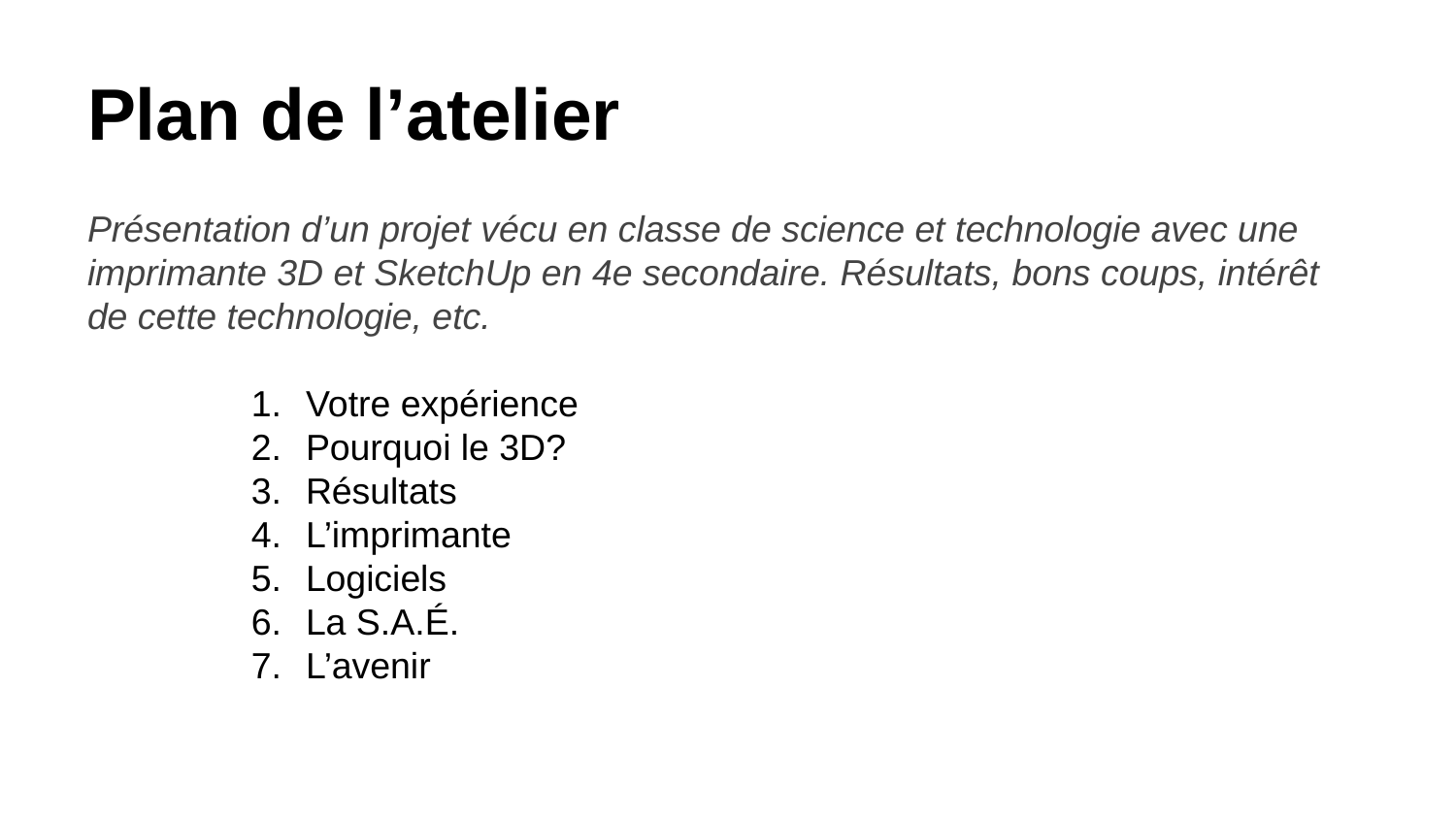

# Plan de l’atelier
Présentation d’un projet vécu en classe de science et technologie avec une imprimante 3D et SketchUp en 4e secondaire. Résultats, bons coups, intérêt de cette technologie, etc.

Votre expérience
Pourquoi le 3D?
Résultats
L’imprimante
Logiciels
La S.A.É.
L’avenir